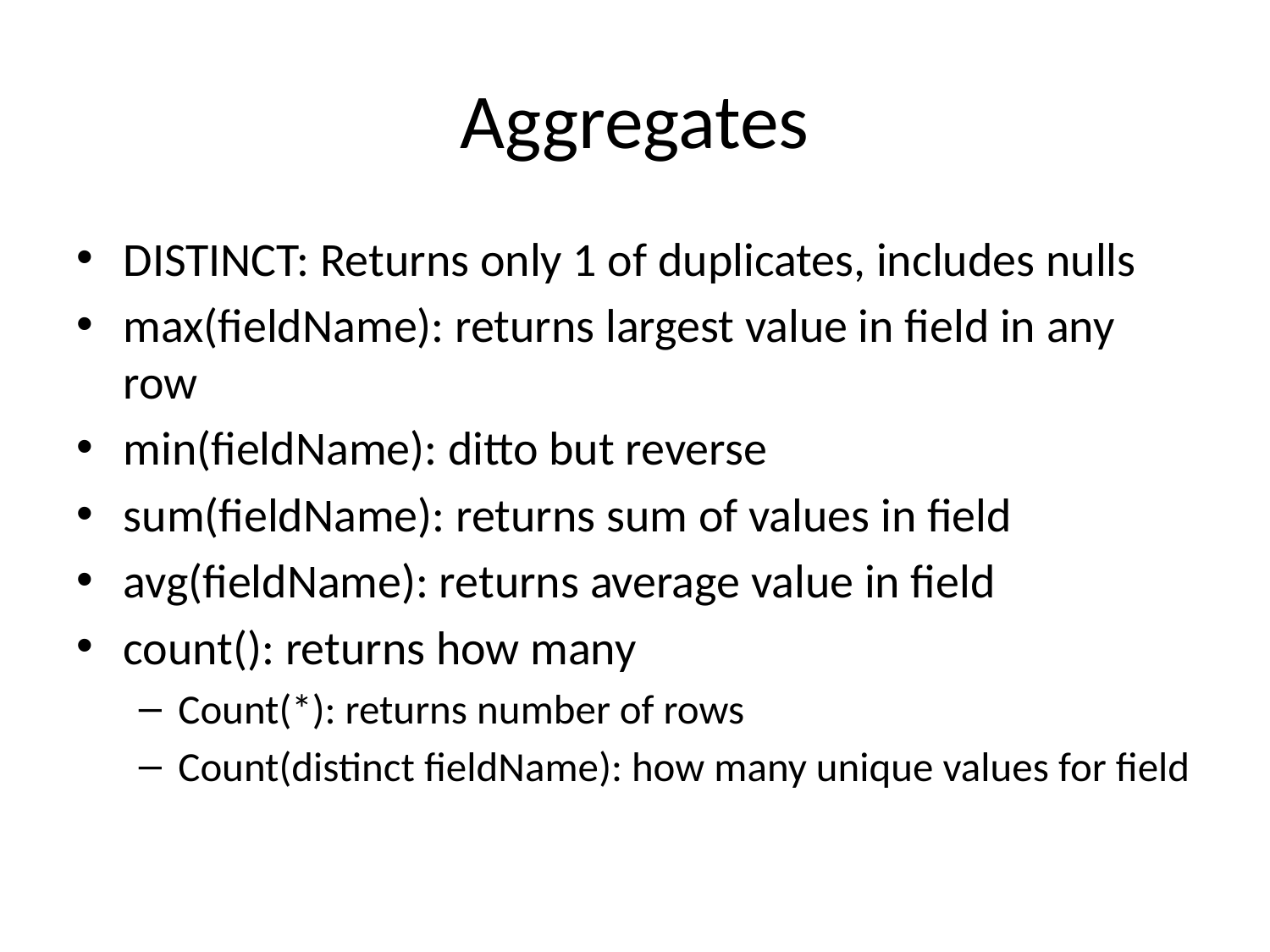

# Aggregates
DISTINCT: Returns only 1 of duplicates, includes nulls
max(fieldName): returns largest value in field in any row
min(fieldName): ditto but reverse
sum(fieldName): returns sum of values in field
avg(fieldName): returns average value in field
count(): returns how many
Count(*): returns number of rows
Count(distinct fieldName): how many unique values for field